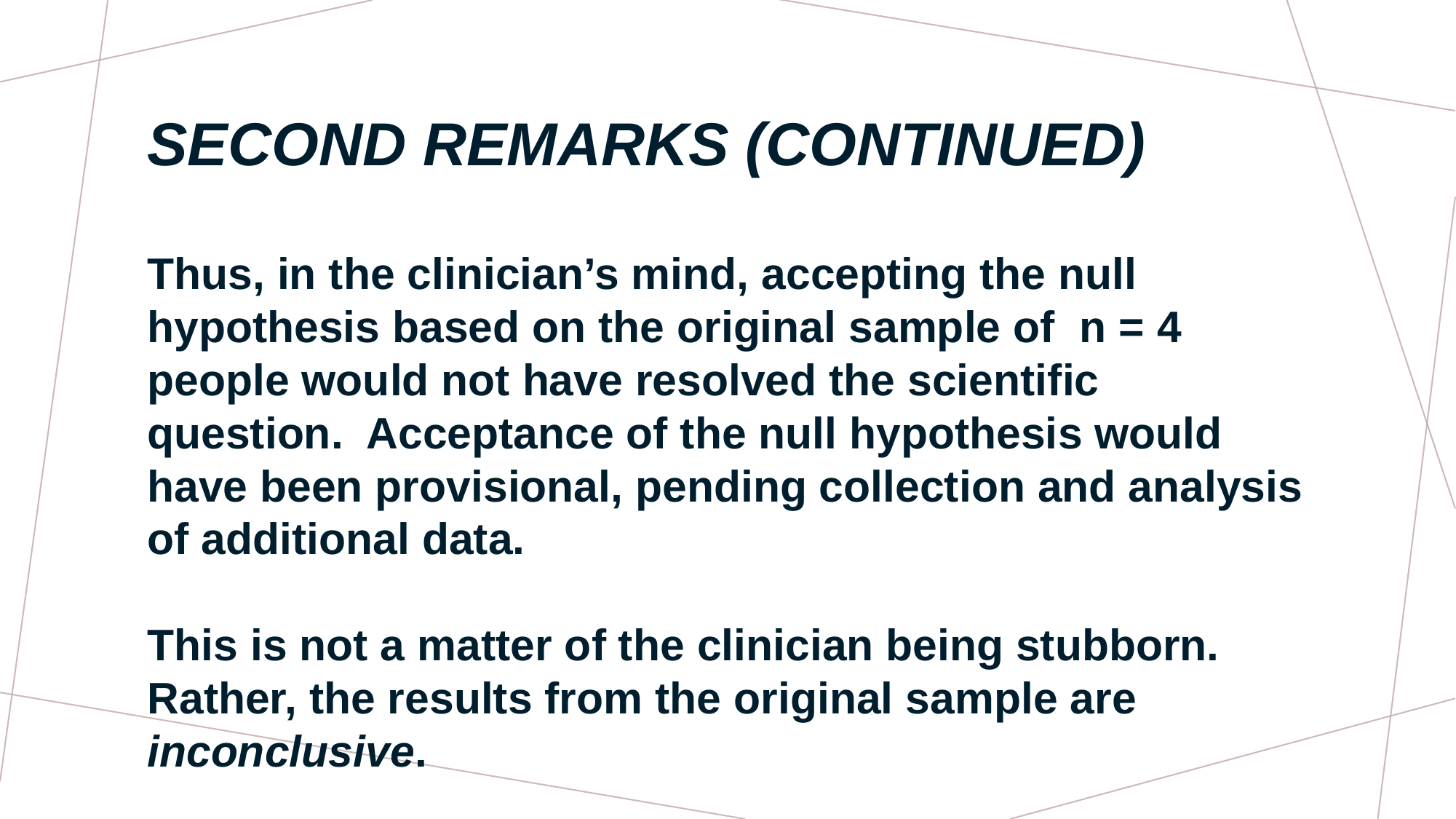

# SECOND REMARKS (CONTINUED)
Thus, in the clinician’s mind, accepting the null hypothesis based on the original sample of  n = 4  people would not have resolved the scientific question.  Acceptance of the null hypothesis would have been provisional, pending collection and analysis of additional data.

This is not a matter of the clinician being stubborn.  Rather, the results from the original sample are inconclusive.